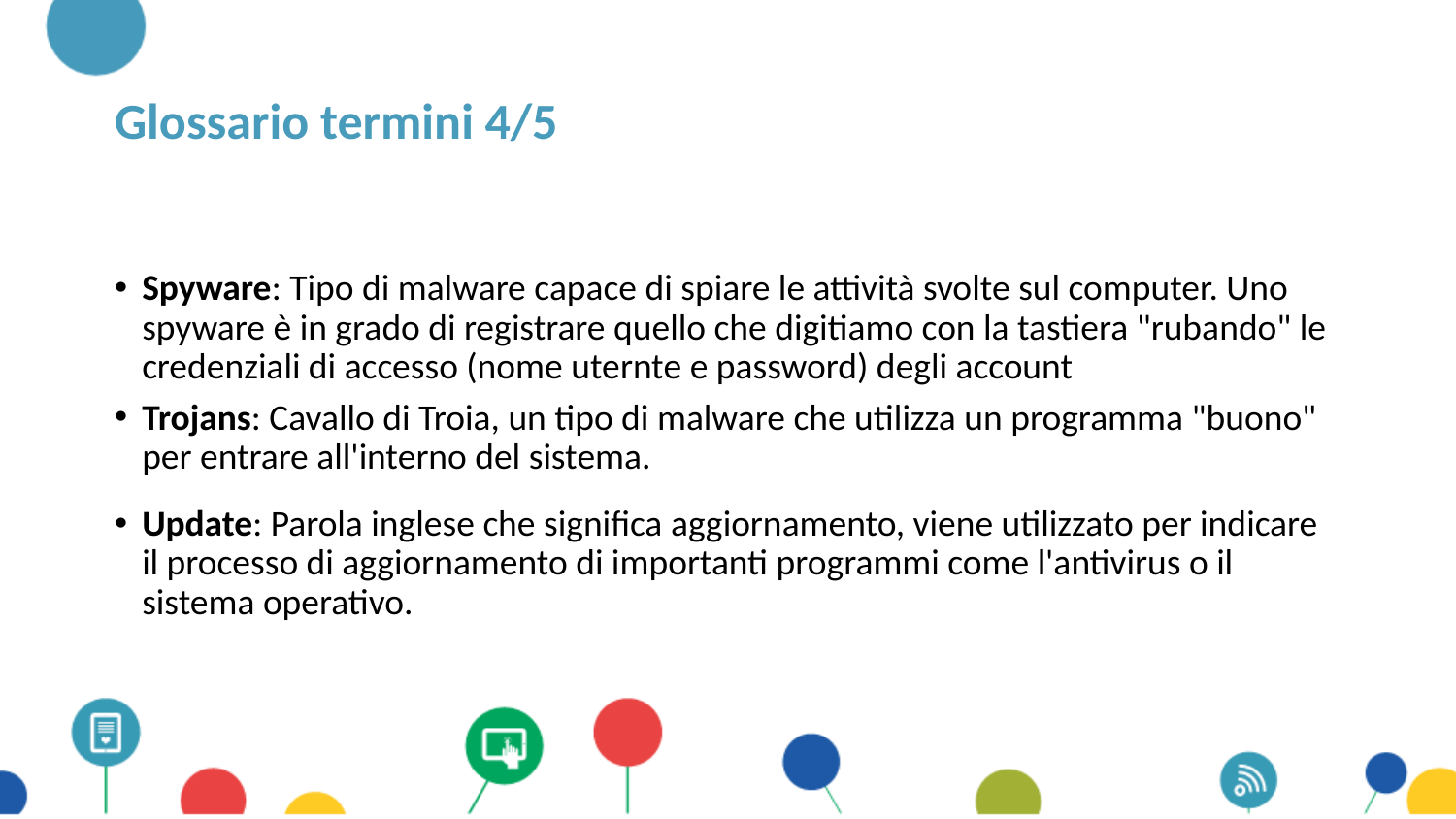

# Glossario termini 4/5

Spyware: Tipo di malware capace di spiare le attività svolte sul computer. Uno spyware è in grado di registrare quello che digitiamo con la tastiera "rubando" le credenziali di accesso (nome uternte e password) degli account
Trojans: Cavallo di Troia, un tipo di malware che utilizza un programma "buono" per entrare all'interno del sistema.
Update: Parola inglese che significa aggiornamento, viene utilizzato per indicare il processo di aggiornamento di importanti programmi come l'antivirus o il sistema operativo.